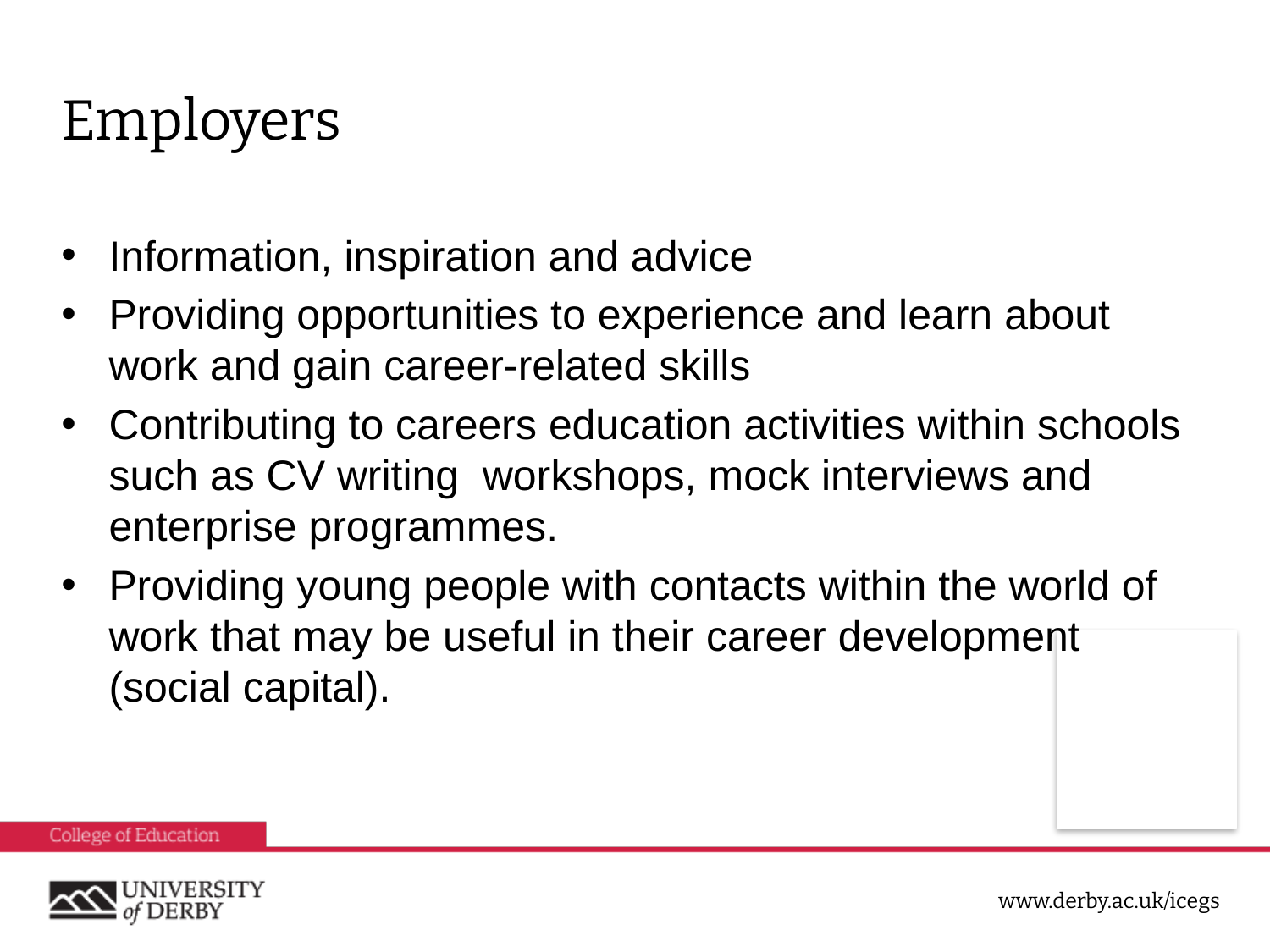

# Employers
Information, inspiration and advice
Providing opportunities to experience and learn about work and gain career-related skills
Contributing to careers education activities within schools such as CV writing  workshops, mock interviews and enterprise programmes.
Providing young people with contacts within the world of work that may be useful in their career development (social capital).